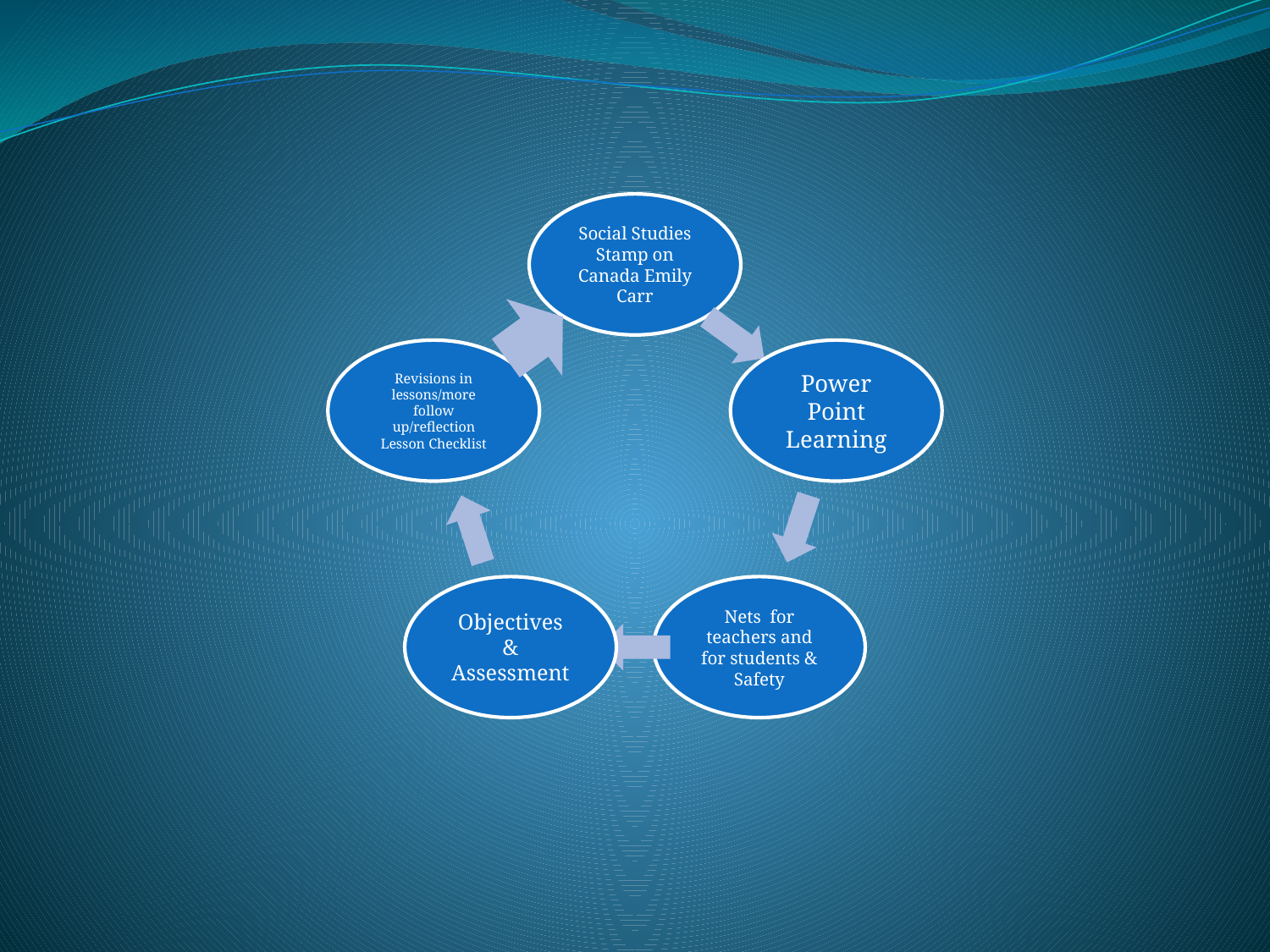

#
Social Studies Stamp on Canada Emily Carr
Power Point Learning
Nets  for teachers and for students & Safety
Objectives &
Assessment
Revisions in lessons/more follow up/reflection
Lesson Checklist